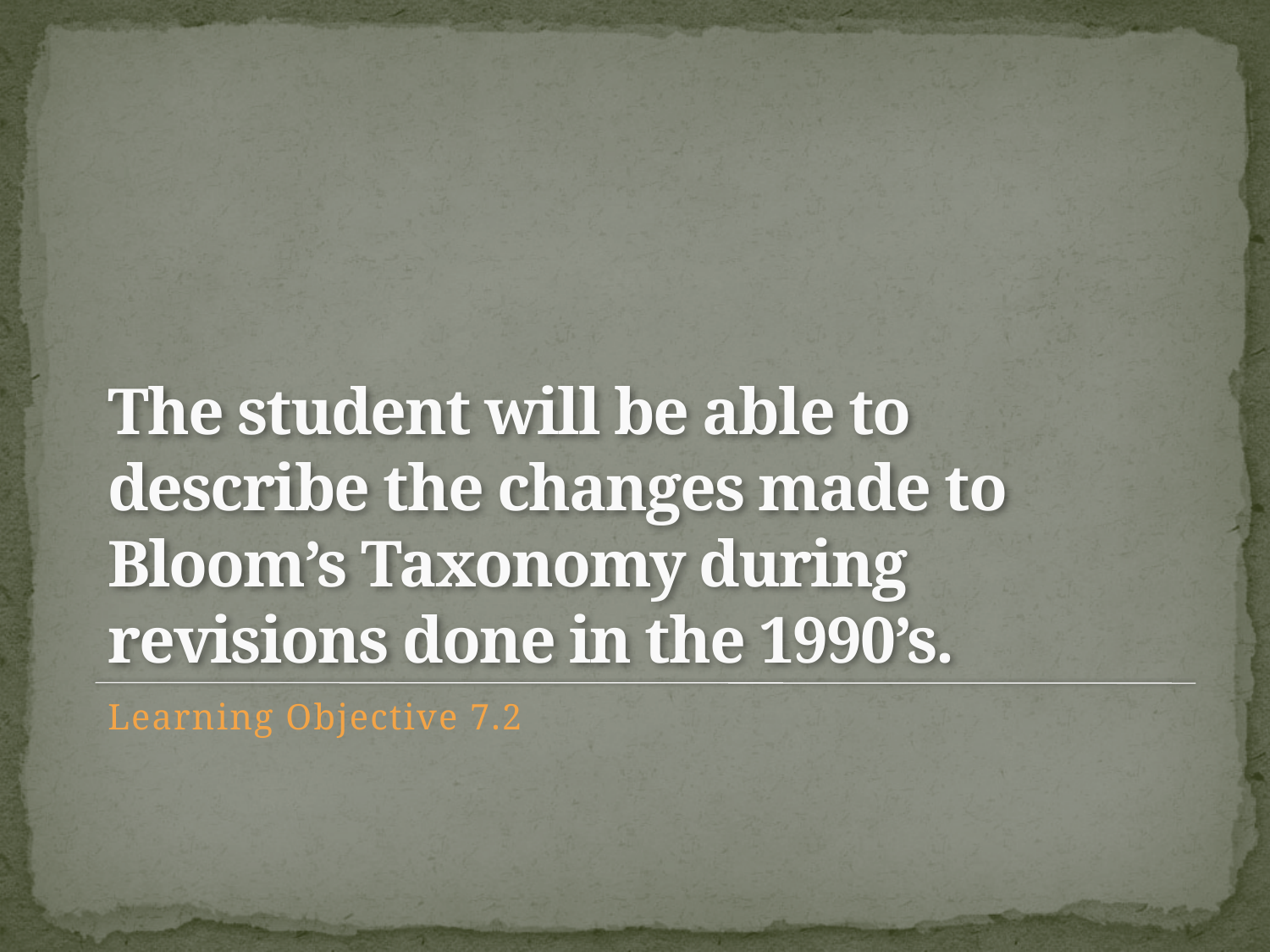

# The student will be able to describe the changes made to Bloom’s Taxonomy during revisions done in the 1990’s.
Learning Objective 7.2